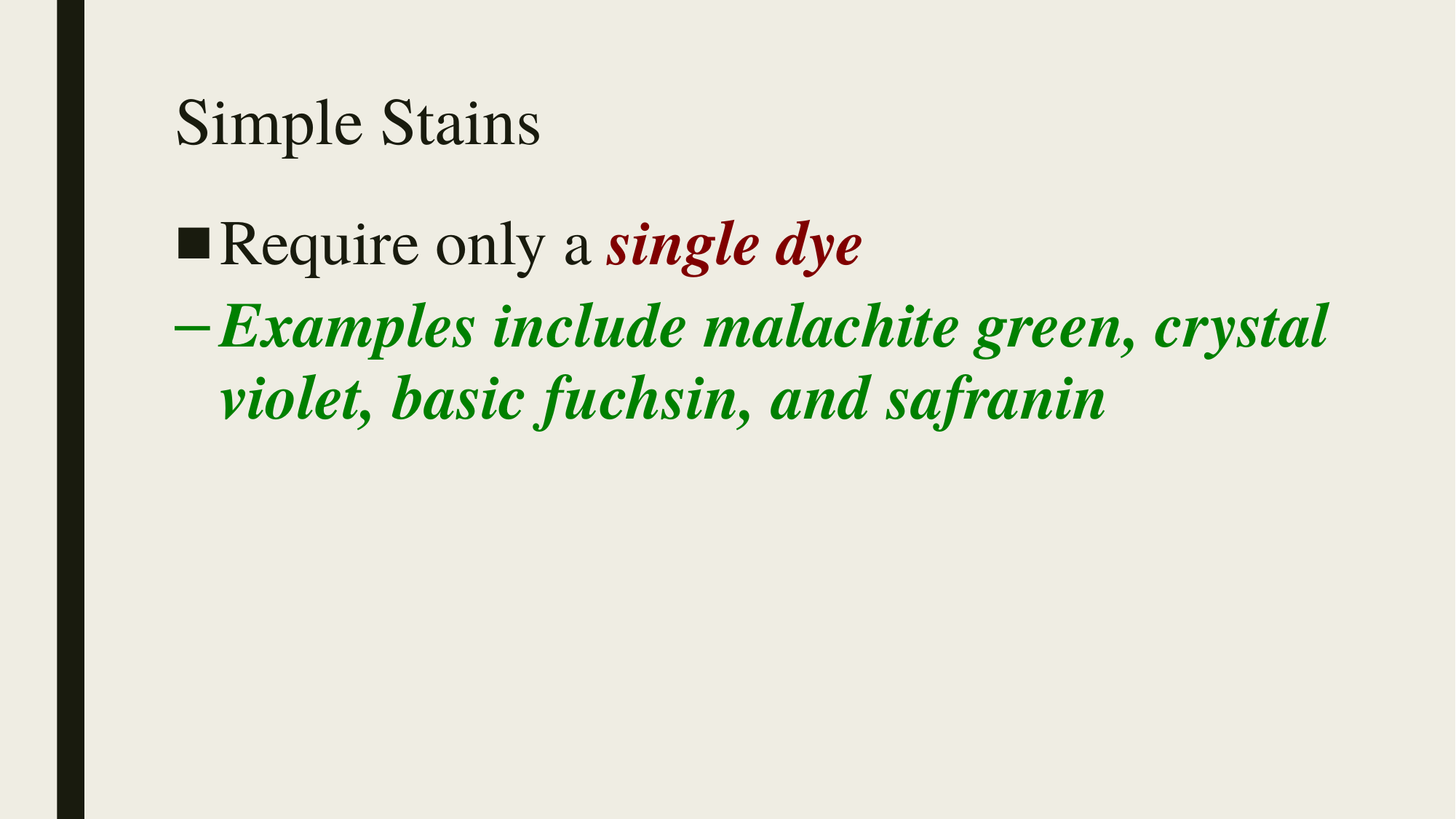

# Simple Stains
Require only a single dye
Examples include malachite green, crystal violet, basic fuchsin, and safranin